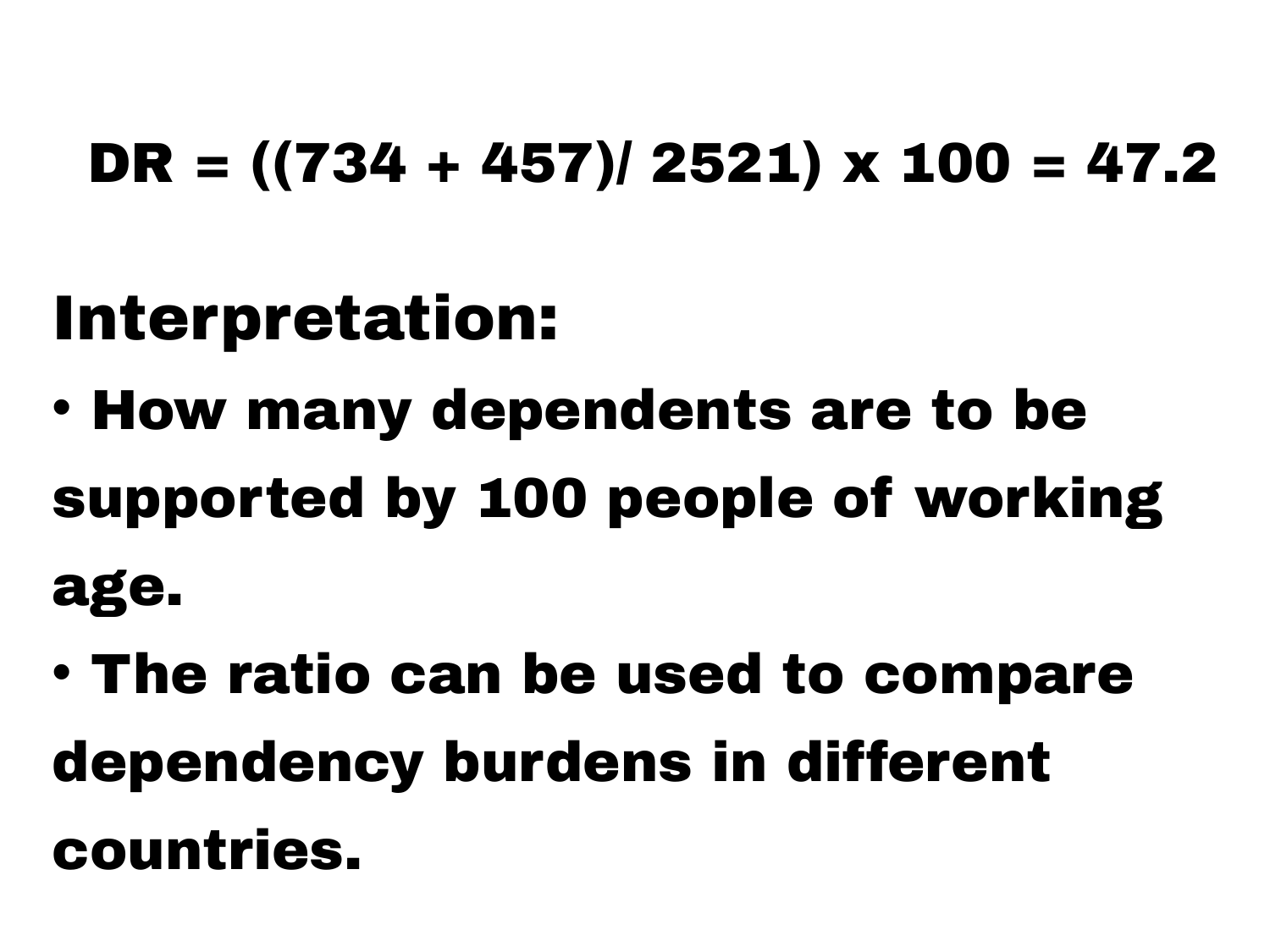

DR = ((734 + 457)/ 2521) x 100 = 47.2
Interpretation:
 How many dependents are to be supported by 100 people of working age.
 The ratio can be used to compare  dependency burdens in different countries.